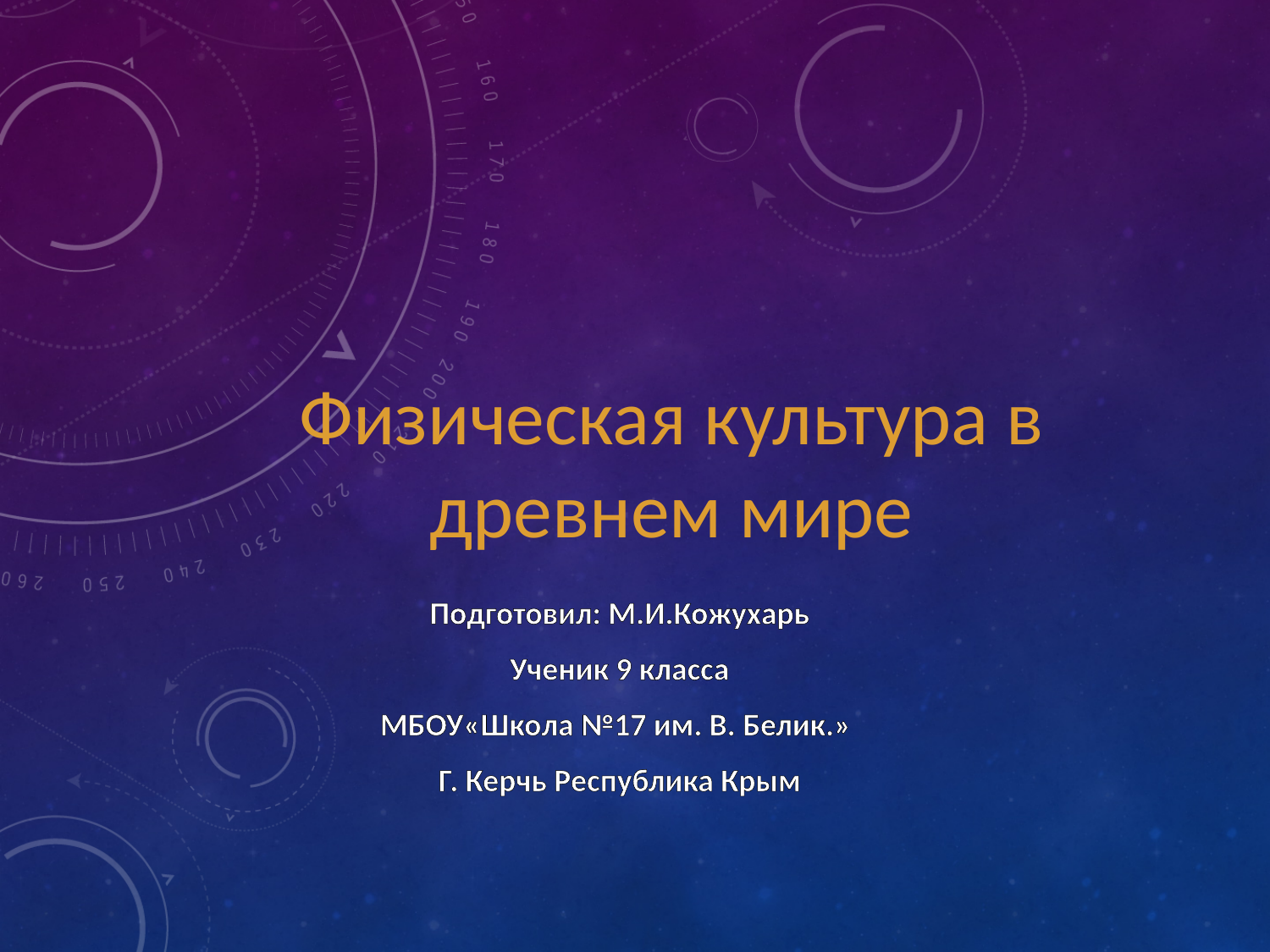

# Физическая культура в древнем мире
Подготовил: М.И.Кожухарь
Ученик 9 класса
МБОУ«Школа №17 им. В. Белик.»
Г. Керчь Республика Крым